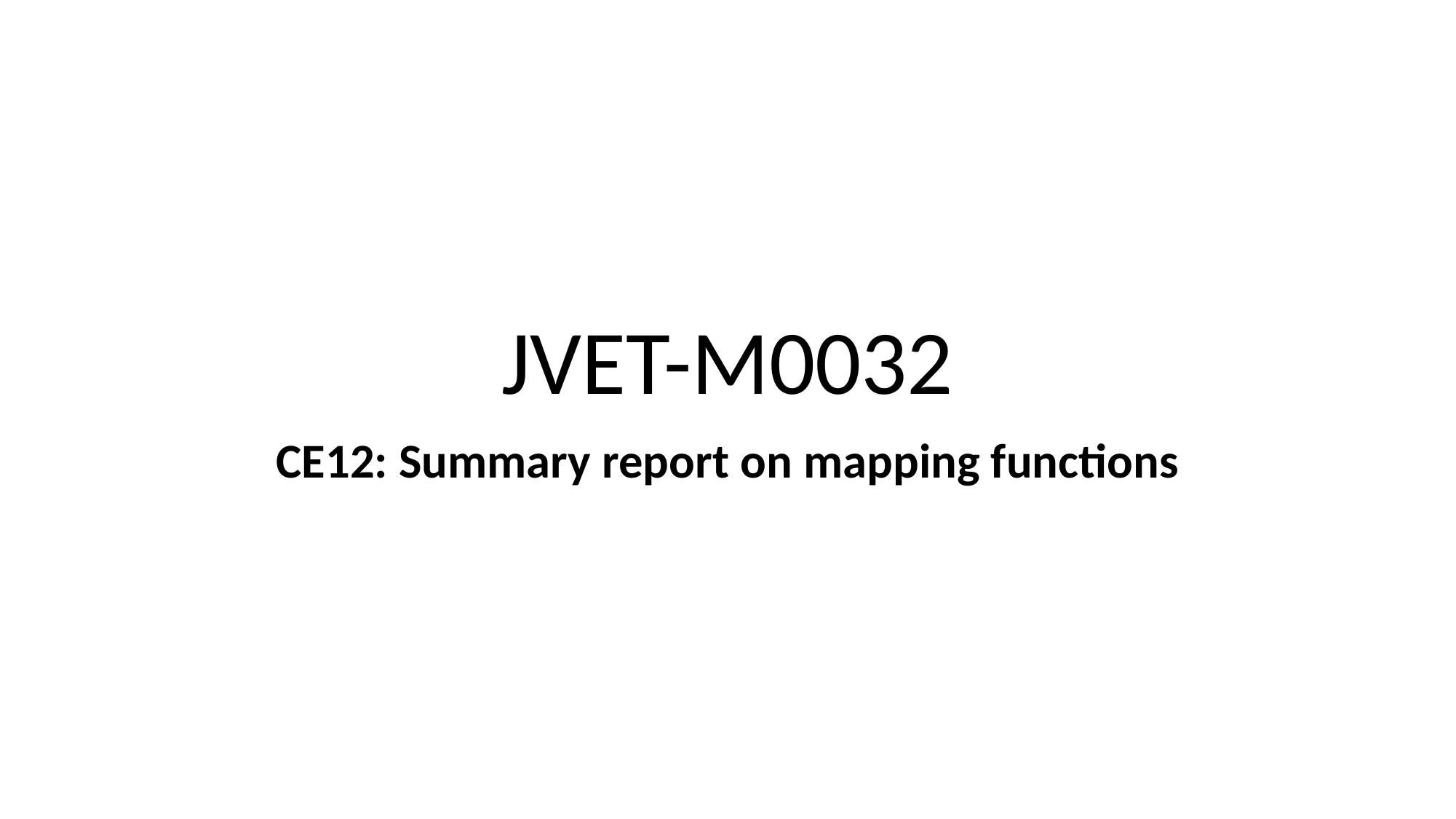

# JVET-M0032
CE12: Summary report on mapping functions